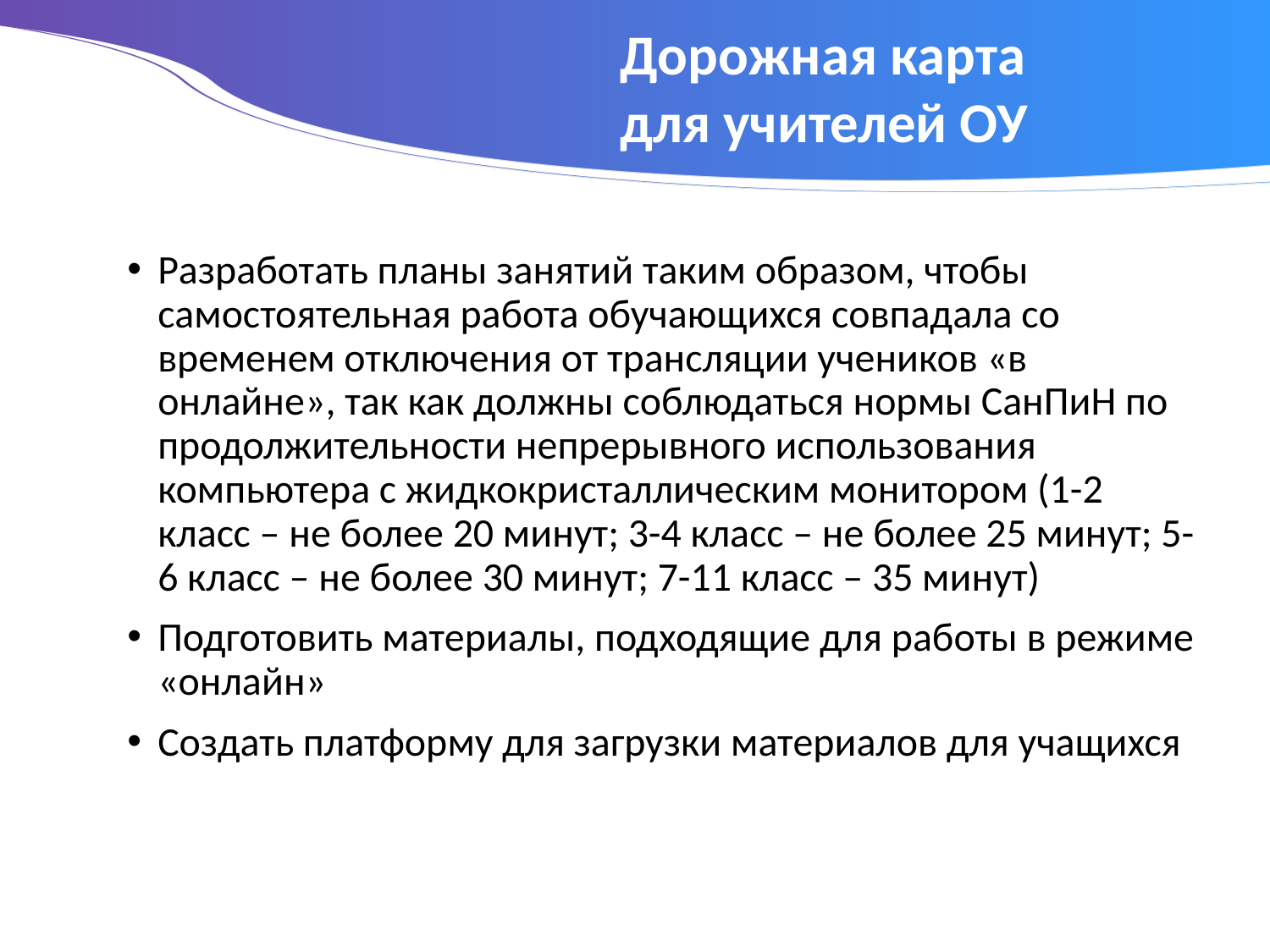

Дорожная карта
для учителей ОУ

Разработать планы занятий таким образом, чтобы самостоятельная работа обучающихся совпадала со временем отключения от трансляции учеников «в онлайне», так как должны соблюдаться нормы СанПиН по продолжительности непрерывного использования компьютера с жидкокристаллическим монитором (1-2 класс – не более 20 минут; 3-4 класс – не более 25 минут; 5-6 класс – не более 30 минут; 7-11 класс – 35 минут)
Подготовить материалы, подходящие для работы в режиме «онлайн»
Создать платформу для загрузки материалов для учащихся